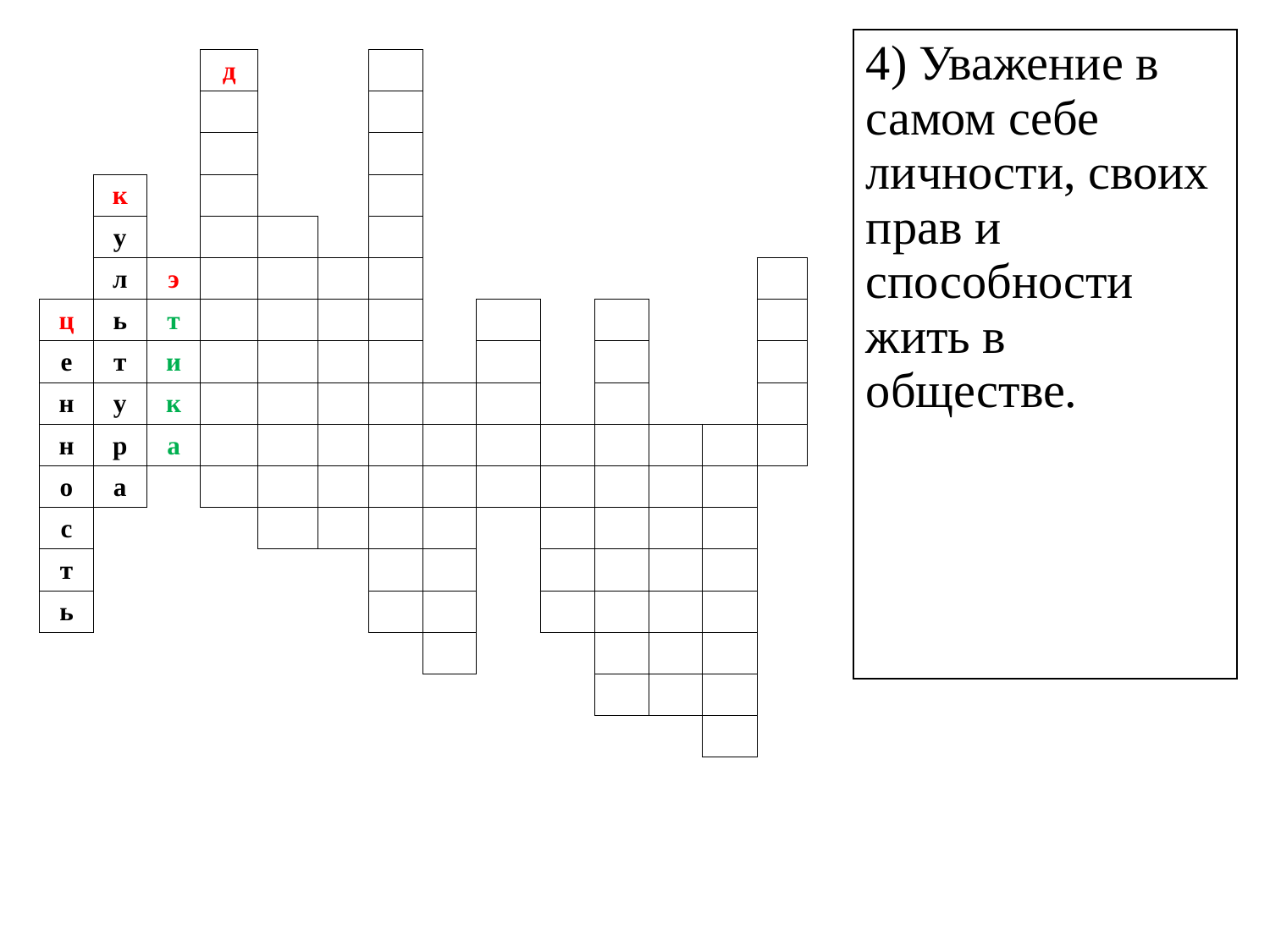

| 4) Уважение в самом себе личности, своих прав и способности жить в обществе. |
| --- |
|  |  |  | д |  |  |  |  |  |  |  |  |  |  |
| --- | --- | --- | --- | --- | --- | --- | --- | --- | --- | --- | --- | --- | --- |
|  |  |  |  |  |  |  |  |  |  |  |  |  |  |
|  |  |  |  |  |  |  |  |  |  |  |  |  |  |
|  | к |  |  |  |  |  |  |  |  |  |  |  |  |
|  | у |  |  |  |  |  |  |  |  |  |  |  |  |
|  | л | э |  |  |  |  |  |  |  |  |  |  |  |
| ц | ь | т |  |  |  |  |  |  |  |  |  |  |  |
| е | т | и |  |  |  |  |  |  |  |  |  |  |  |
| н | у | к |  |  |  |  |  |  |  |  |  |  |  |
| н | р | а |  |  |  |  |  |  |  |  |  |  |  |
| о | а |  |  |  |  |  |  |  |  |  |  |  |  |
| с |  |  |  |  |  |  |  |  |  |  |  |  |  |
| т |  |  |  |  |  |  |  |  |  |  |  |  |  |
| ь |  |  |  |  |  |  |  |  |  |  |  |  |  |
|  |  |  |  |  |  |  |  |  |  |  |  |  |  |
|  |  |  |  |  |  |  |  |  |  |  |  |  |  |
|  |  |  |  |  |  |  |  |  |  |  |  |  |  |